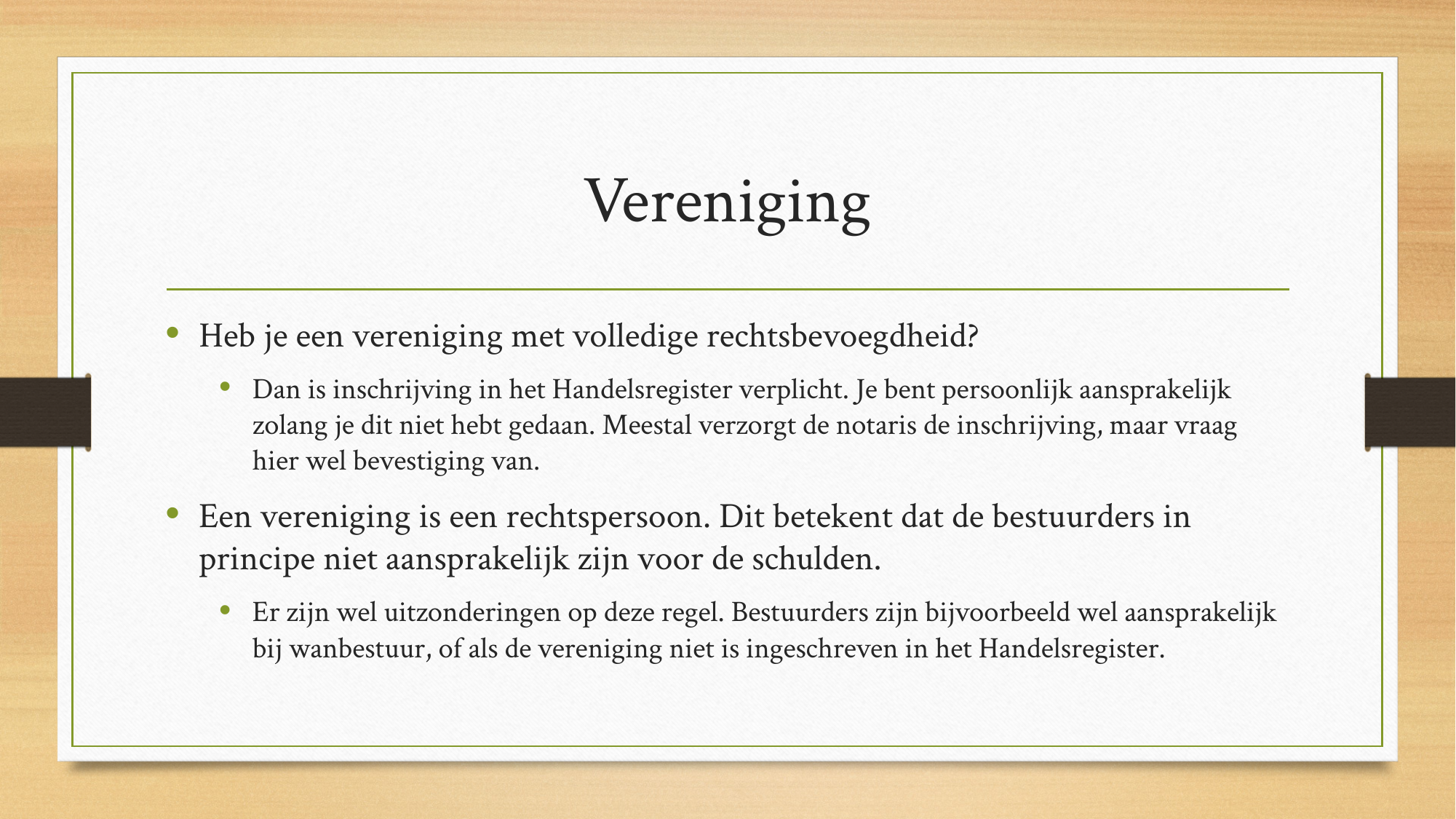

# Vereniging
Heb je een vereniging met volledige rechtsbevoegdheid?
Dan is inschrijving in het Handelsregister verplicht. Je bent persoonlijk aansprakelijk zolang je dit niet hebt gedaan. Meestal verzorgt de notaris de inschrijving, maar vraag hier wel bevestiging van.
Een vereniging is een rechtspersoon. Dit betekent dat de bestuurders in principe niet aansprakelijk zijn voor de schulden.
Er zijn wel uitzonderingen op deze regel. Bestuurders zijn bijvoorbeeld wel aansprakelijk bij wanbestuur, of als de vereniging niet is ingeschreven in het Handelsregister.